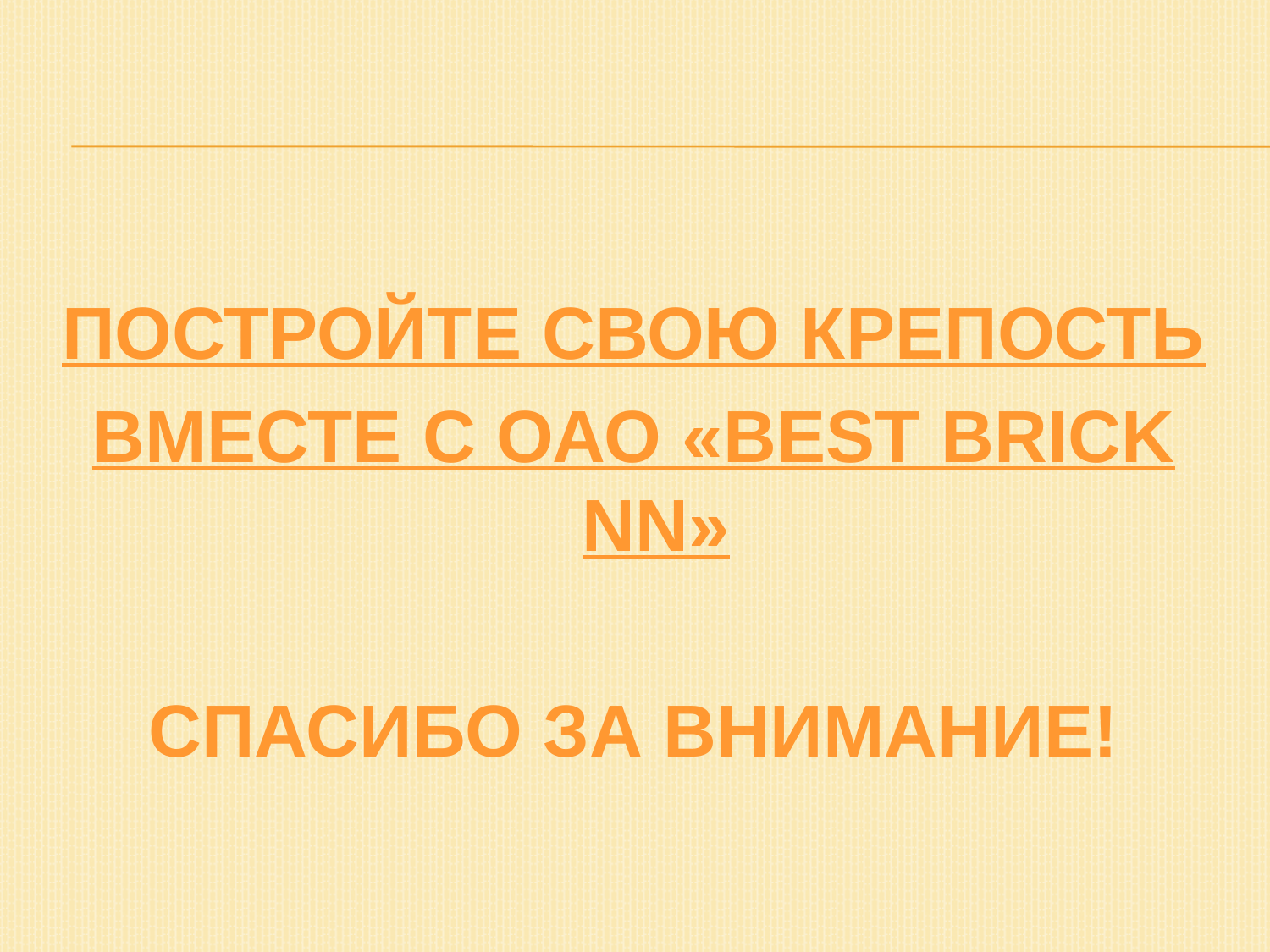

#

Постройте свою крепость
вместе с ОАО «BEST BRICK NN»

Спасибо за внимание!